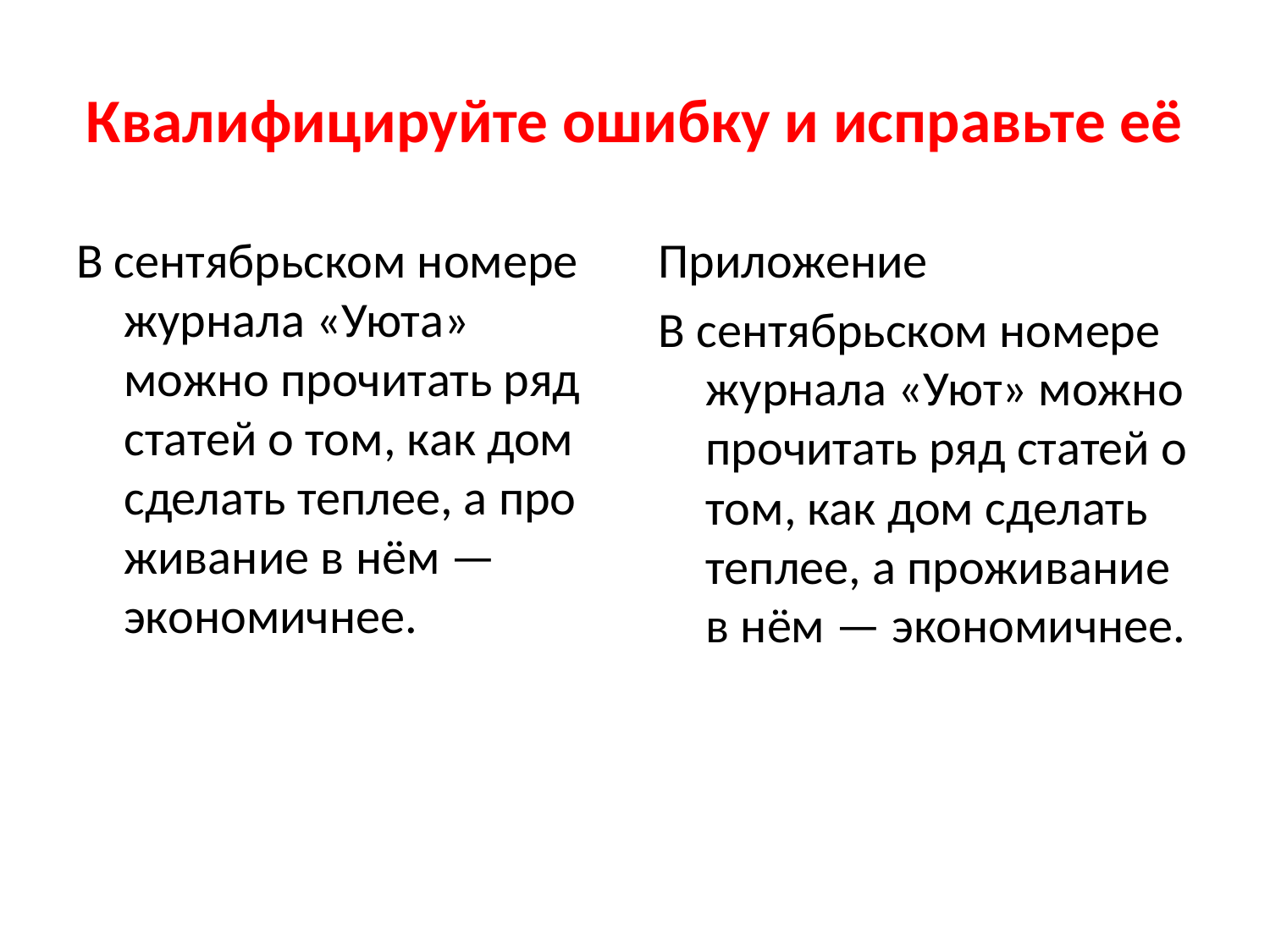

# Квалифицируйте ошибку и исправьте её
В сентябрьском номере журнала «Уюта» можно прочитать ряд статей о том, как дом сделать теплее, а про­живание в нём — экономичнее.
Приложение
В сентябрьском номере журнала «Уют» можно прочитать ряд статей о том, как дом сделать теплее, а про­живание в нём — экономичнее.